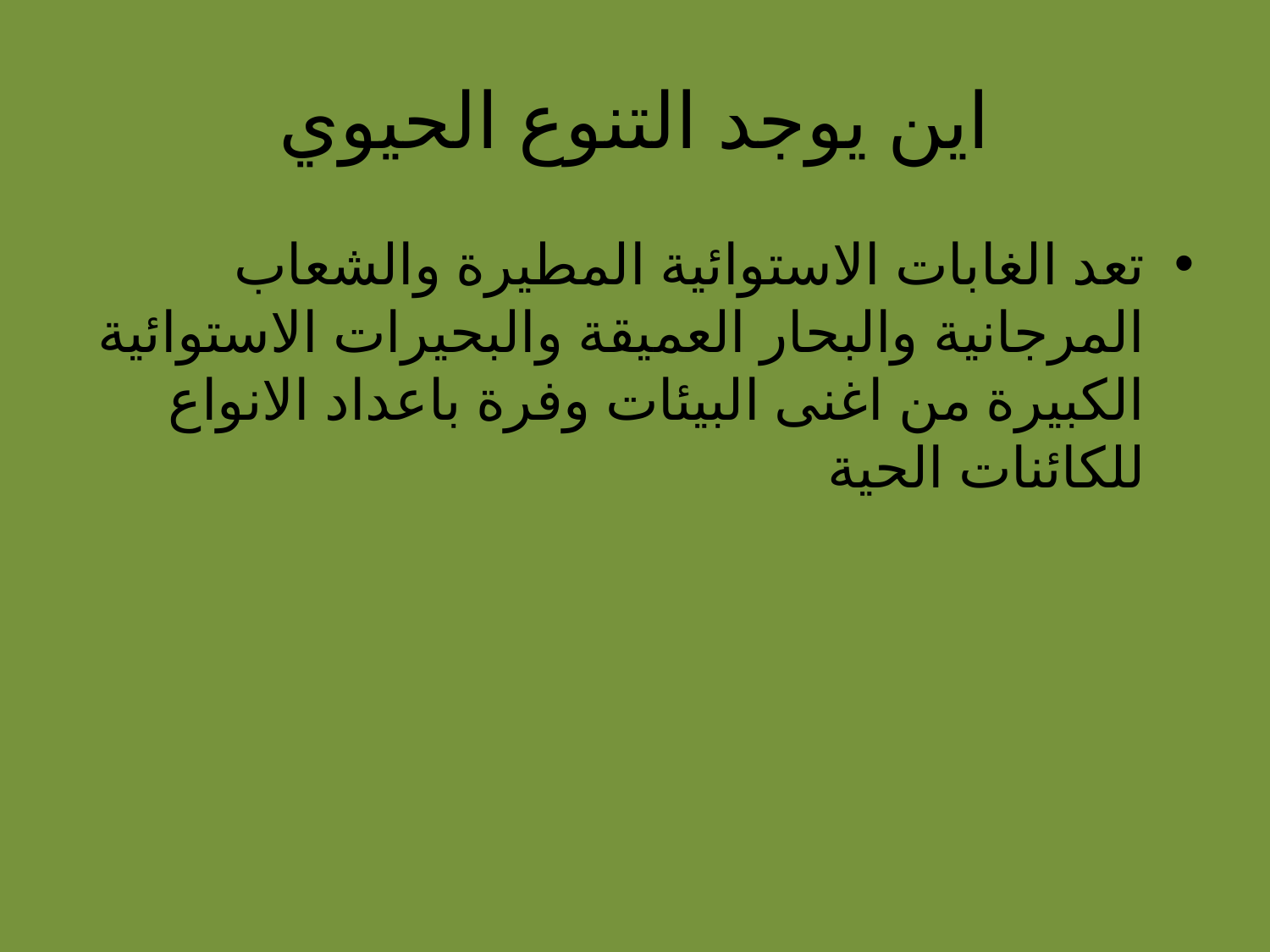

# اين يوجد التنوع الحيوي
تعد الغابات الاستوائية المطيرة والشعاب المرجانية والبحار العميقة والبحيرات الاستوائية الكبيرة من اغنى البيئات وفرة باعداد الانواع للكائنات الحية